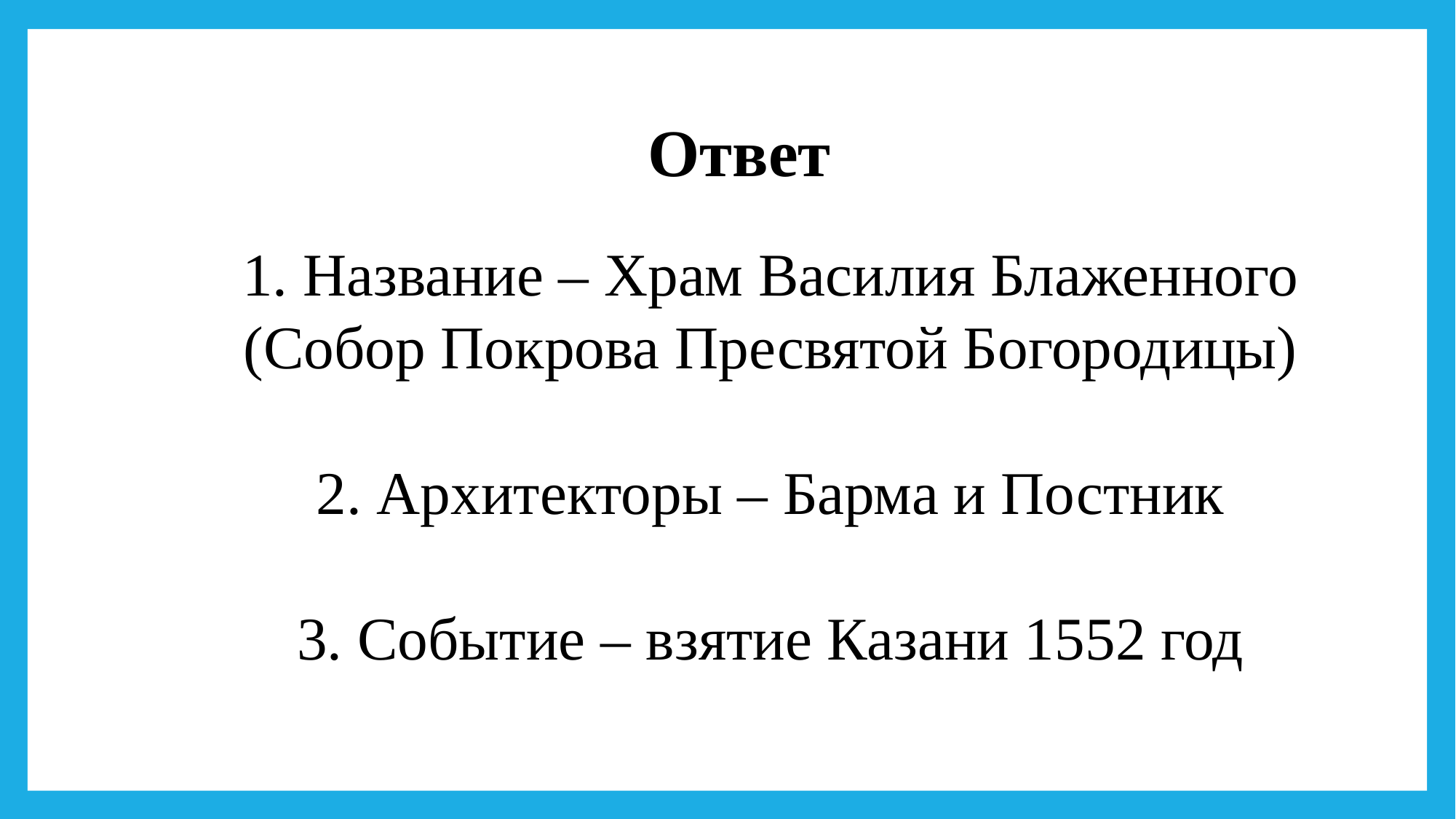

Ответ
1. Название – Храм Василия Блаженного (Собор Покрова Пресвятой Богородицы)

2. Архитекторы – Барма и Постник

3. Событие – взятие Казани 1552 год